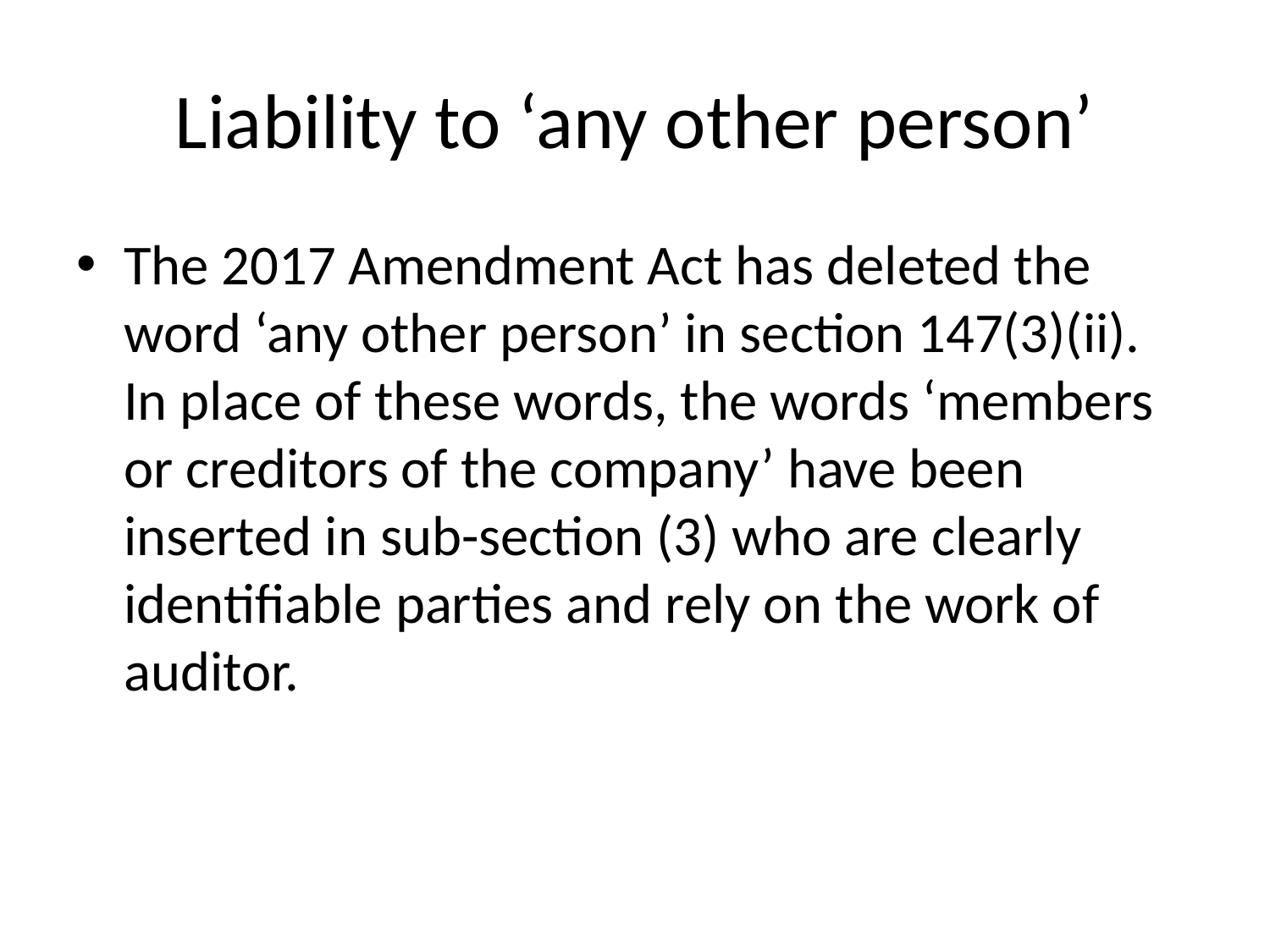

# Liability to ‘any other person’
The 2017 Amendment Act has deleted the word ‘any other person’ in section 147(3)(ii). In place of these words, the words ‘members or creditors of the company’ have been inserted in sub-section (3) who are clearly identifiable parties and rely on the work of auditor.